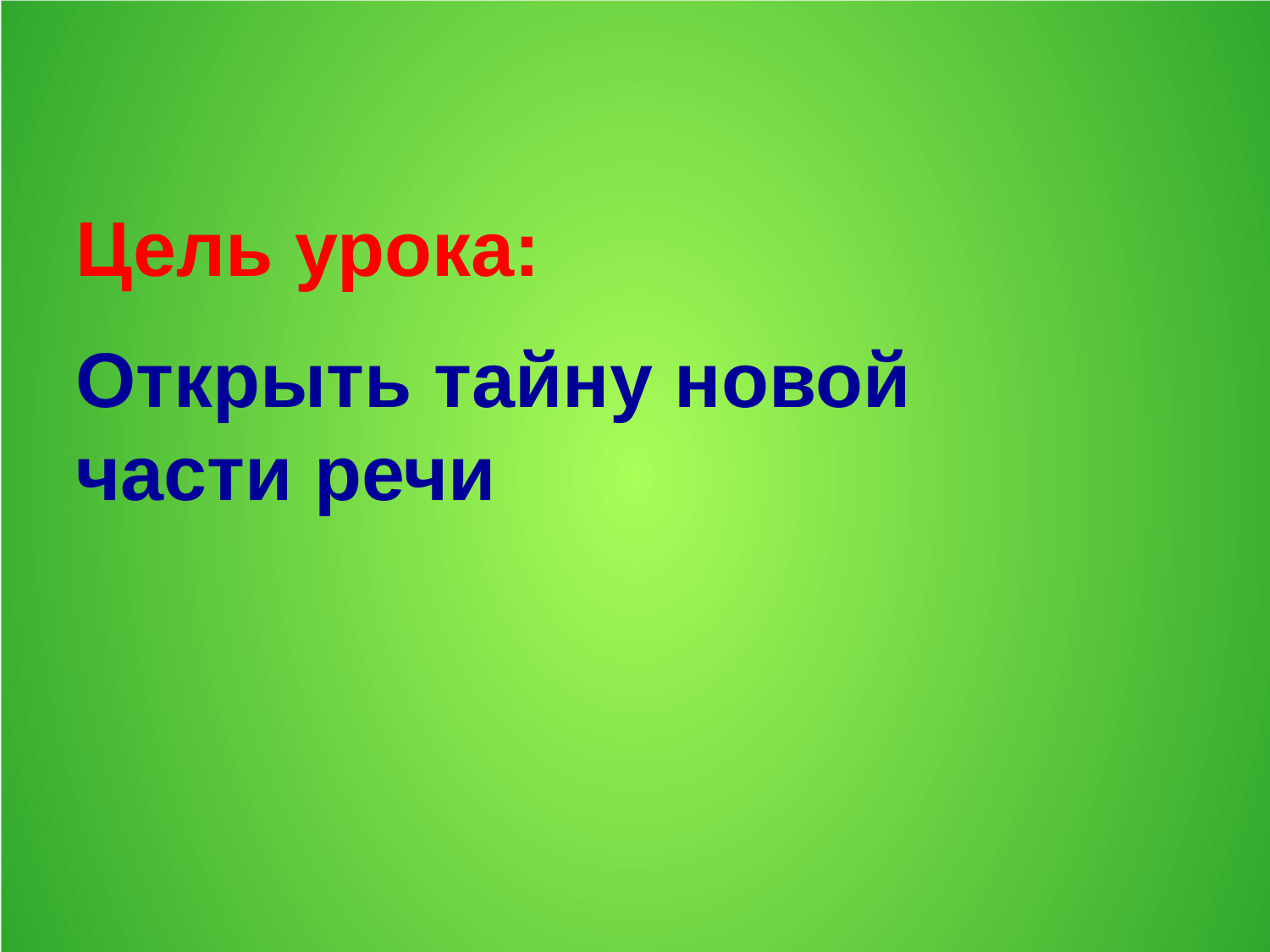

Цель урока:

Открыть тайну новой части речи